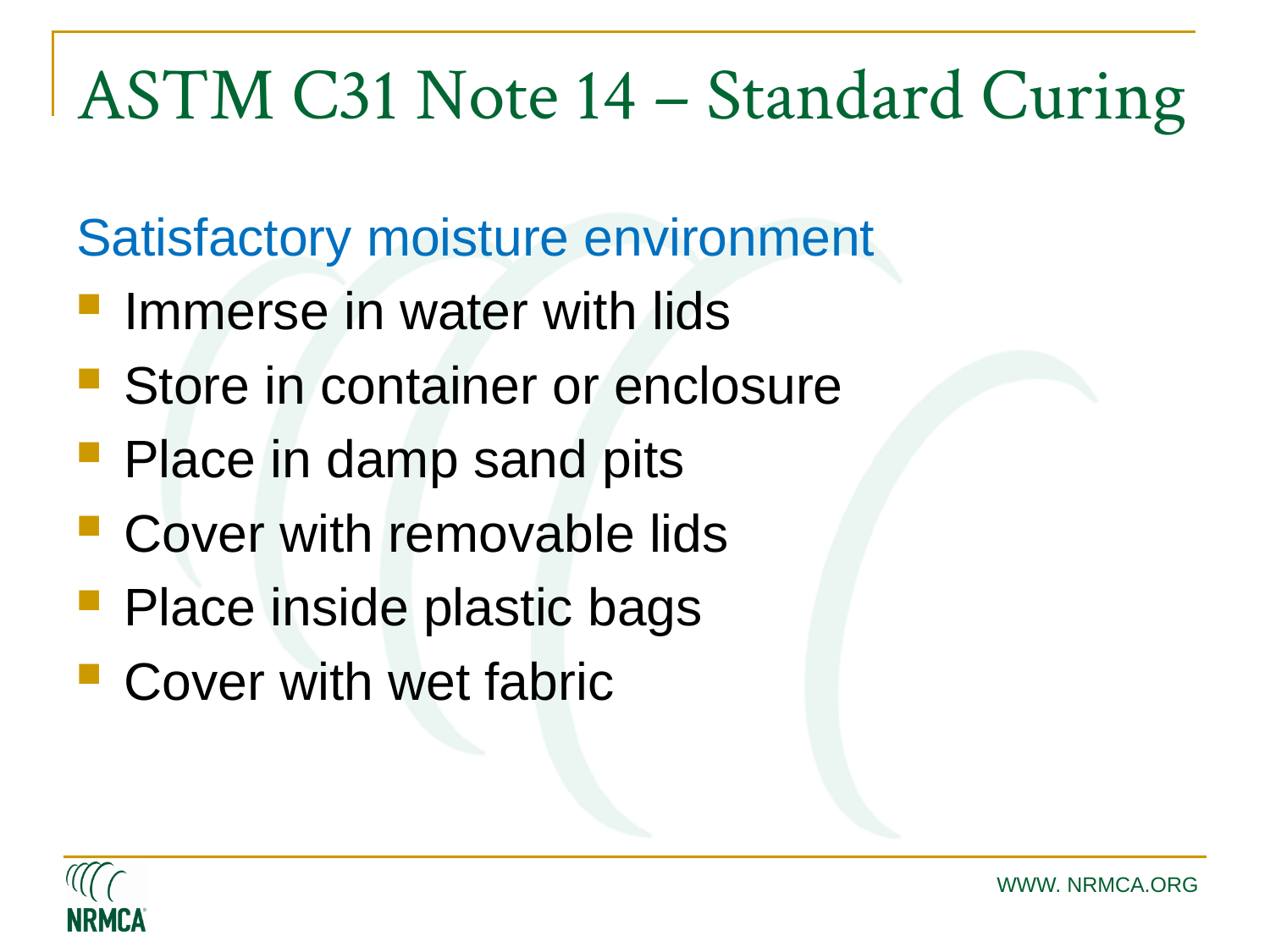

# ASTM C31 Note 14 – Standard Curing
Satisfactory moisture environment
Immerse in water with lids
Store in container or enclosure
Place in damp sand pits
Cover with removable lids
Place inside plastic bags
Cover with wet fabric